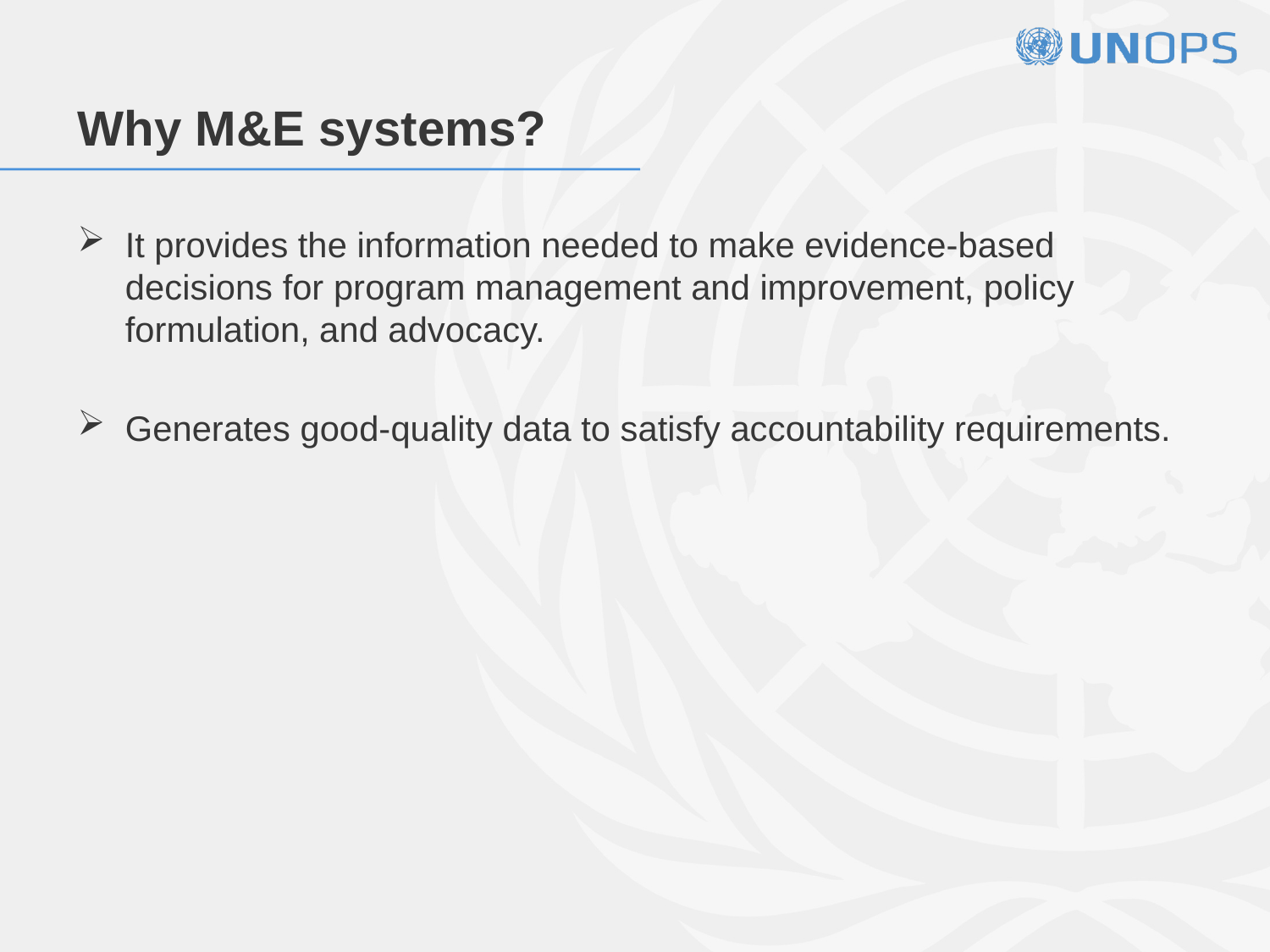

# Why M&E systems?
It provides the information needed to make evidence-based decisions for program management and improvement, policy formulation, and advocacy.

Generates good-quality data to satisfy accountability requirements.